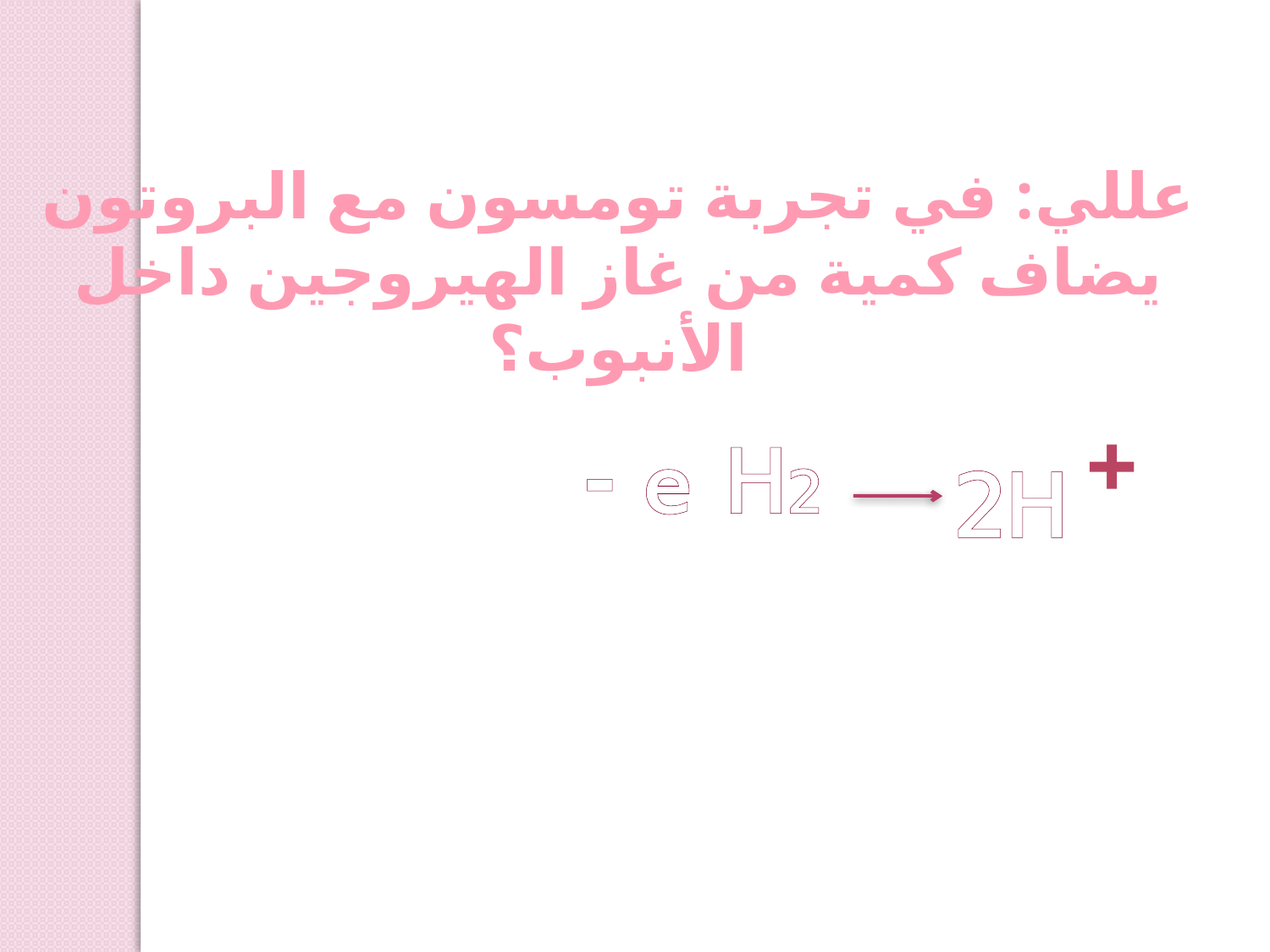

عللي: في تجربة تومسون مع البروتون
يضاف كمية من غاز الهيروجين داخل الأنبوب؟

+
       e H2 -
2H